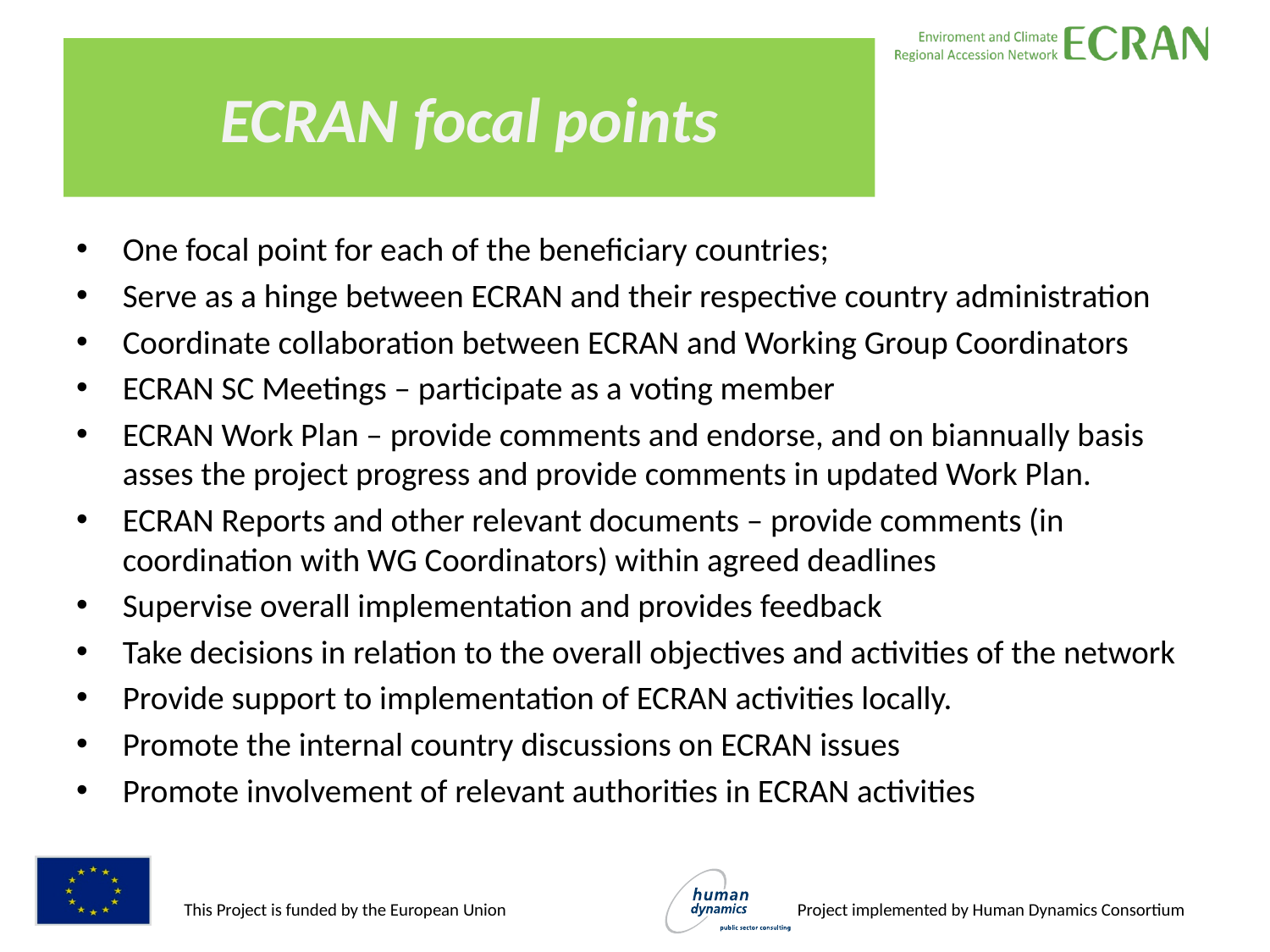

# ECRAN focal points
One focal point for each of the beneficiary countries;
Serve as a hinge between ECRAN and their respective country administration
Coordinate collaboration between ECRAN and Working Group Coordinators
ECRAN SC Meetings – participate as a voting member
ECRAN Work Plan – provide comments and endorse, and on biannually basis asses the project progress and provide comments in updated Work Plan.
ECRAN Reports and other relevant documents – provide comments (in coordination with WG Coordinators) within agreed deadlines
Supervise overall implementation and provides feedback
Take decisions in relation to the overall objectives and activities of the network
Provide support to implementation of ECRAN activities locally.
Promote the internal country discussions on ECRAN issues
Promote involvement of relevant authorities in ECRAN activities